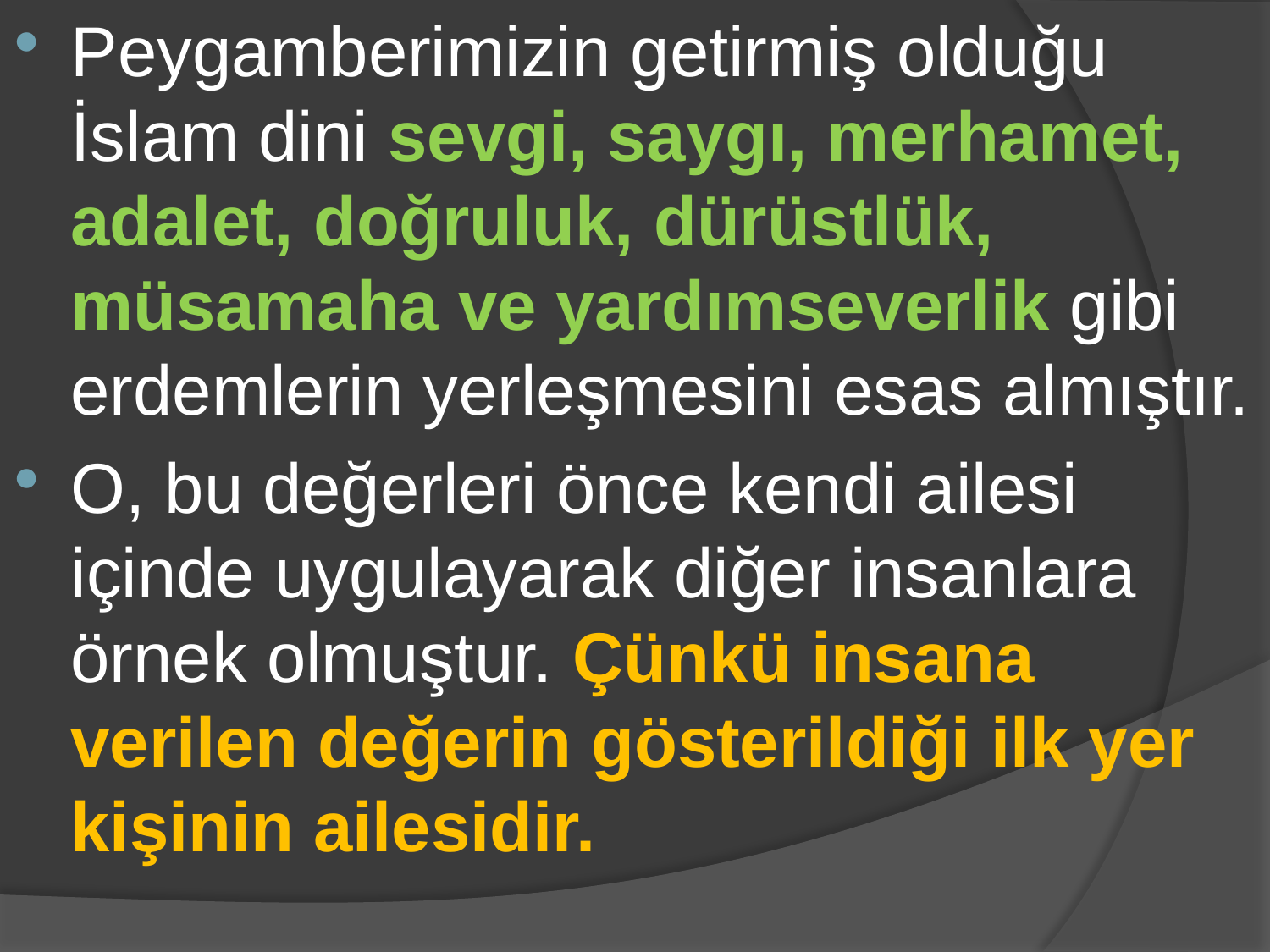

Peygamberimizin getirmiş olduğu İslam dini sevgi, saygı, merhamet, adalet, doğruluk, dürüstlük, müsamaha ve yardımseverlik gibi erdemlerin yerleşmesini esas almıştır.
O, bu değerleri önce kendi ailesi içinde uygulayarak diğer insanlara örnek olmuştur. Çünkü insana verilen değerin gösterildiği ilk yer kişinin ailesidir.